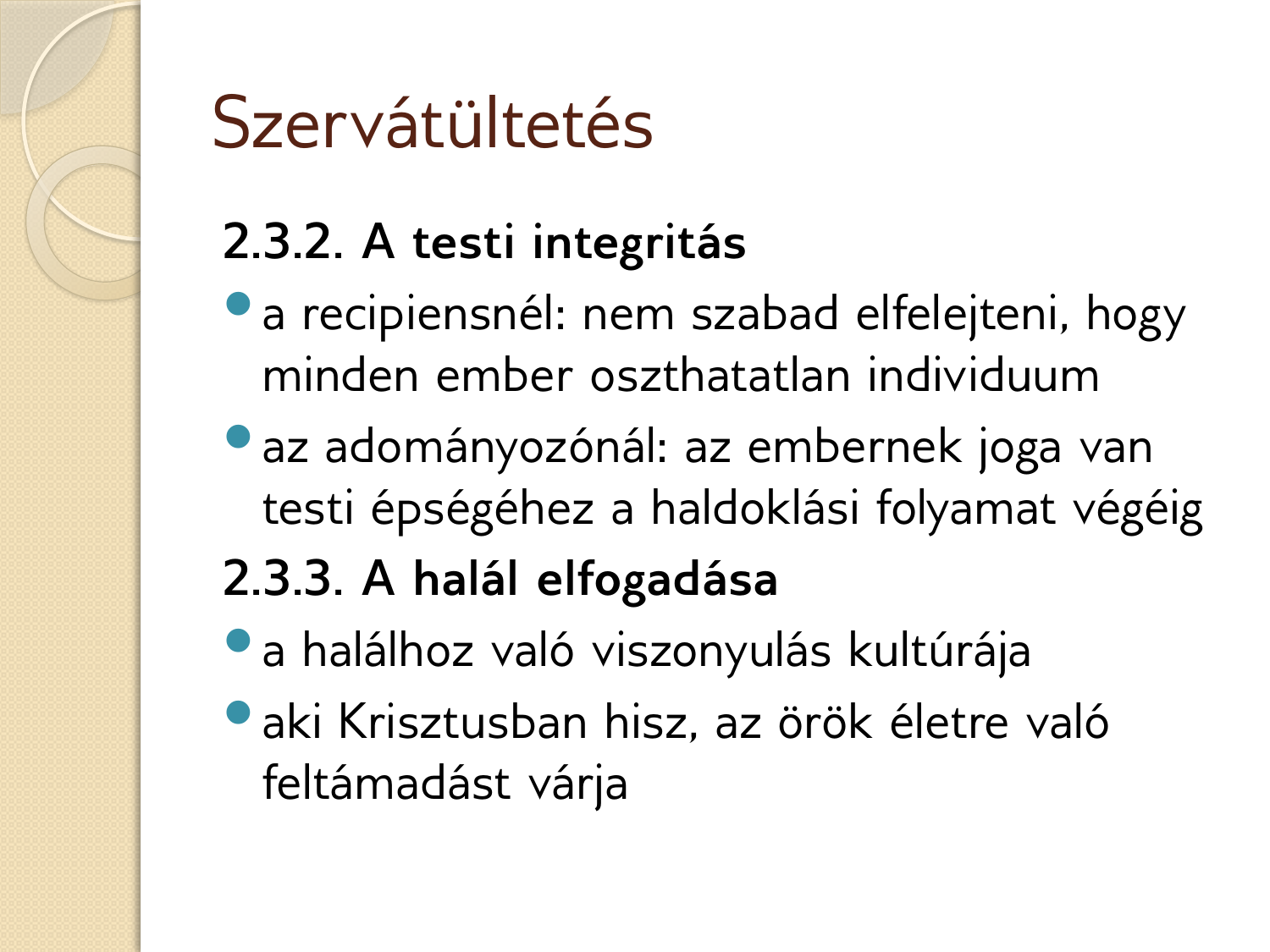

# Szervátültetés
2.3.2. A testi integritás
a recipiensnél: nem szabad elfelejteni, hogy minden ember oszthatatlan individuum
az adományozónál: az embernek joga van testi épségéhez a haldoklási folyamat végéig
2.3.3. A halál elfogadása
a halálhoz való viszonyulás kultúrája
aki Krisztusban hisz, az örök életre való feltámadást várja